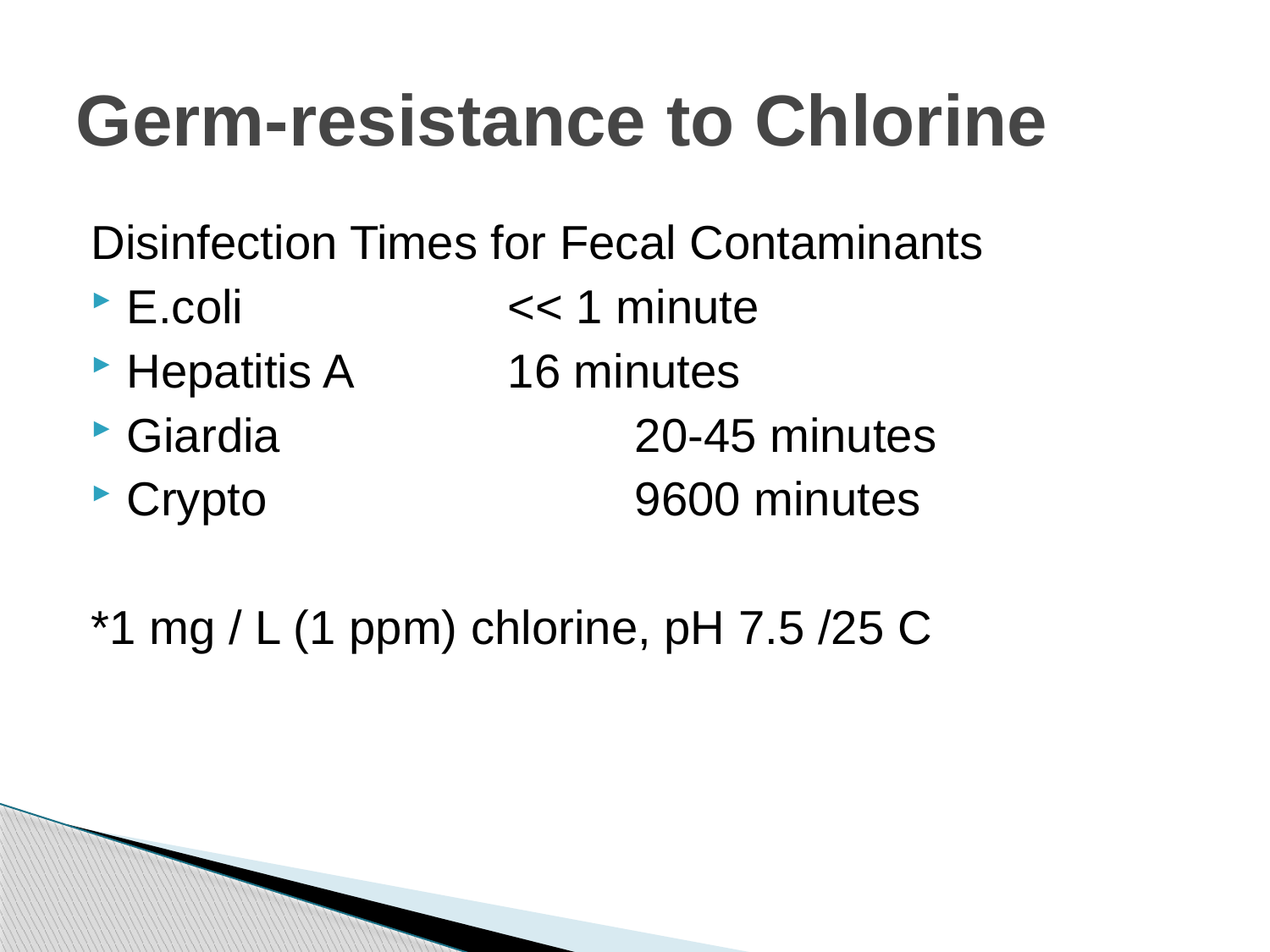

# Germ-resistance to Chlorine
Disinfection Times for Fecal Contaminants
E.coli			<< 1 minute
Hepatitis A		16 minutes
Giardia			20-45 minutes
Crypto			9600 minutes

*1 mg / L (1 ppm) chlorine, pH 7.5 /25 C